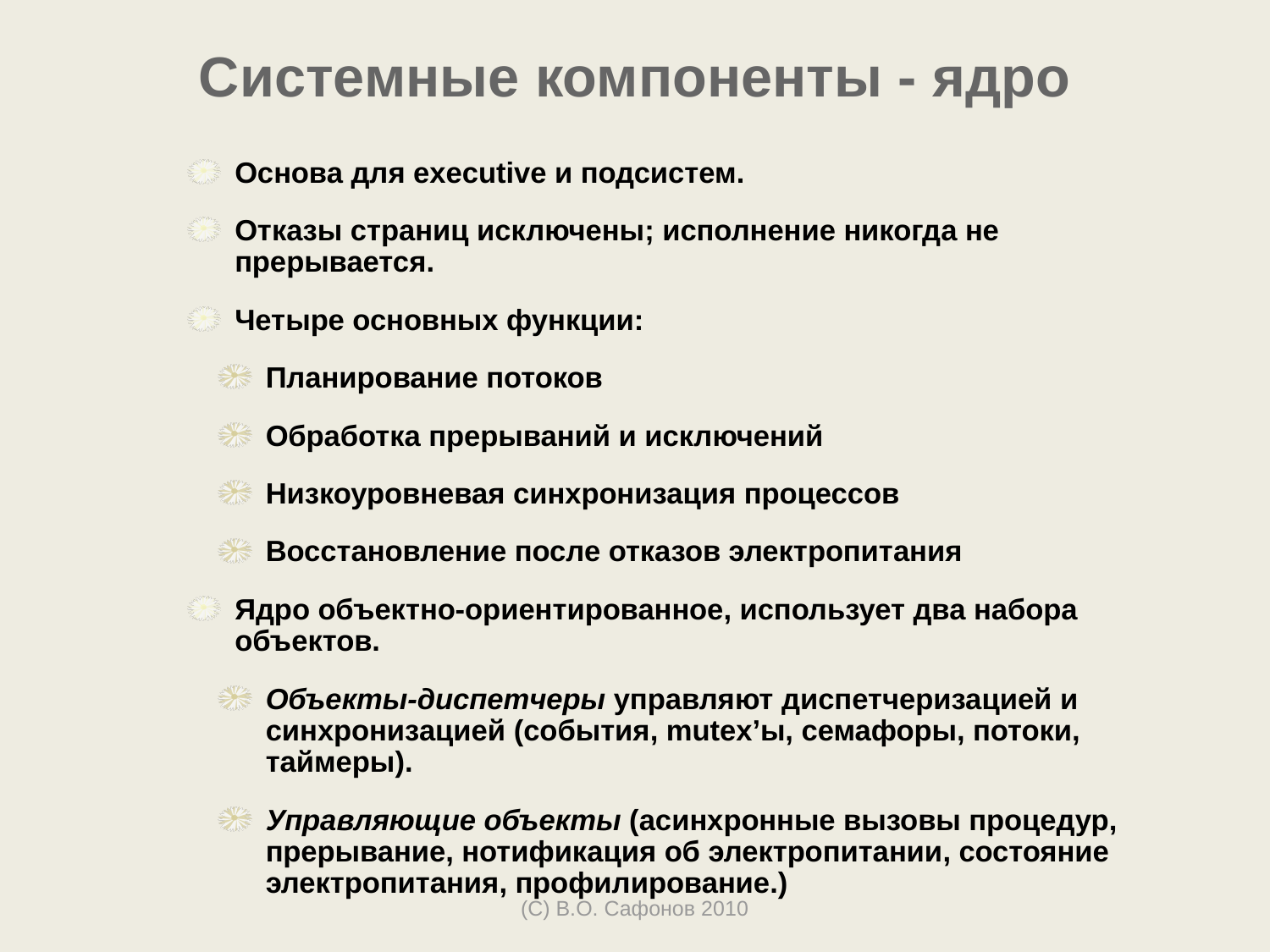

# Системные компоненты - ядро
Основа для executive и подсистем.
Отказы страниц исключены; исполнение никогда не прерывается.
Четыре основных функции:
Планирование потоков
Обработка прерываний и исключений
Низкоуровневая синхронизация процессов
Восстановление после отказов электропитания
Ядро объектно-ориентированное, использует два набора объектов.
Объекты-диспетчеры управляют диспетчеризацией и синхронизацией (события, mutex’ы, семафоры, потоки, таймеры).
Управляющие объекты (асинхронные вызовы процедур, прерывание, нотификация об электропитании, состояние электропитания, профилирование.)
(С) В.О. Сафонов 2010